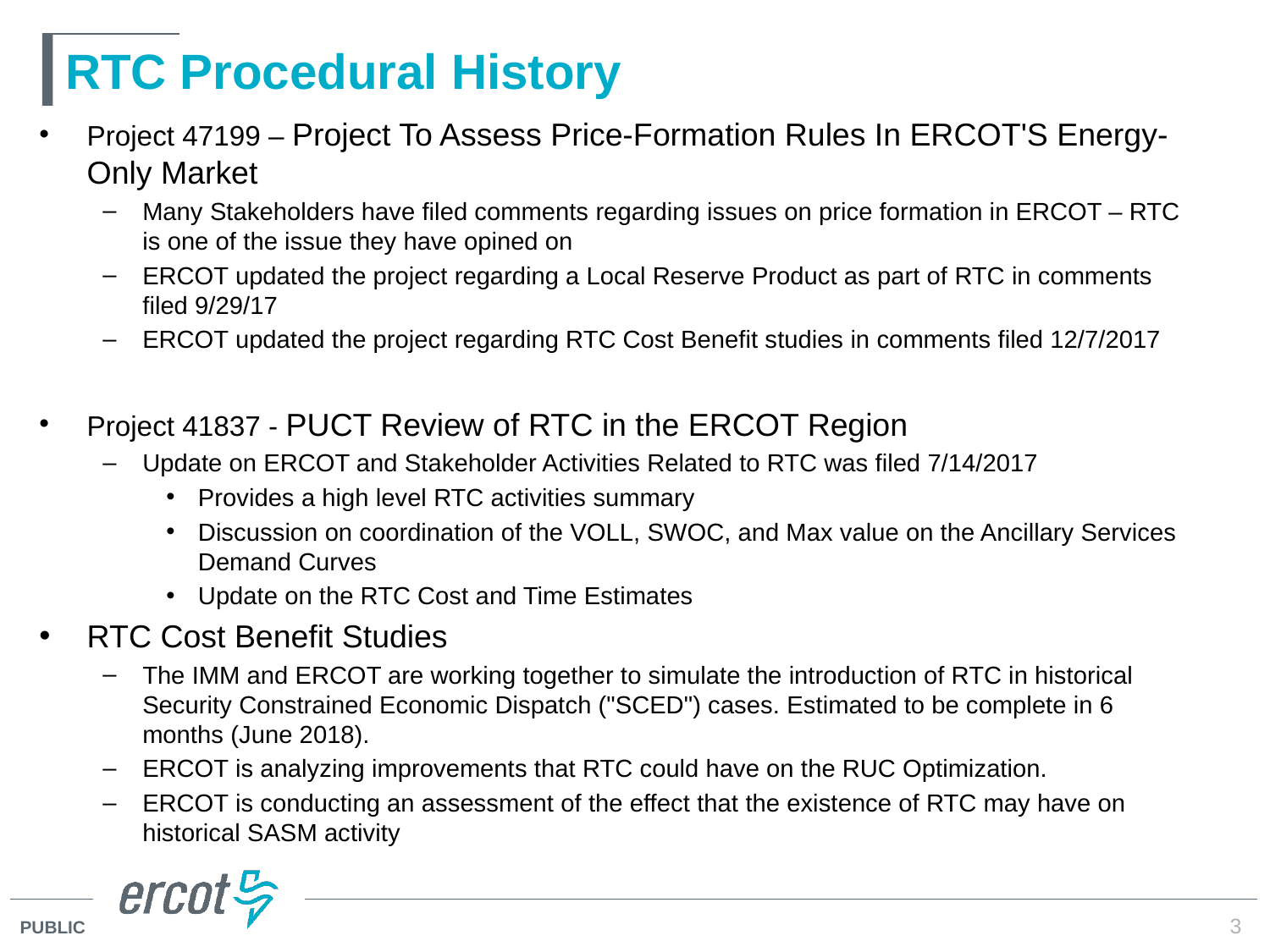

# RTC Procedural History
Project 47199 – Project To Assess Price-Formation Rules In ERCOT'S Energy-Only Market
Many Stakeholders have filed comments regarding issues on price formation in ERCOT – RTC is one of the issue they have opined on
ERCOT updated the project regarding a Local Reserve Product as part of RTC in comments filed 9/29/17
ERCOT updated the project regarding RTC Cost Benefit studies in comments filed 12/7/2017

Project 41837 - PUCT Review of RTC in the ERCOT Region
Update on ERCOT and Stakeholder Activities Related to RTC was filed 7/14/2017
Provides a high level RTC activities summary
Discussion on coordination of the VOLL, SWOC, and Max value on the Ancillary Services Demand Curves
Update on the RTC Cost and Time Estimates
RTC Cost Benefit Studies
The IMM and ERCOT are working together to simulate the introduction of RTC in historical Security Constrained Economic Dispatch ("SCED") cases. Estimated to be complete in 6 months (June 2018).
ERCOT is analyzing improvements that RTC could have on the RUC Optimization.
ERCOT is conducting an assessment of the effect that the existence of RTC may have on historical SASM activity
3